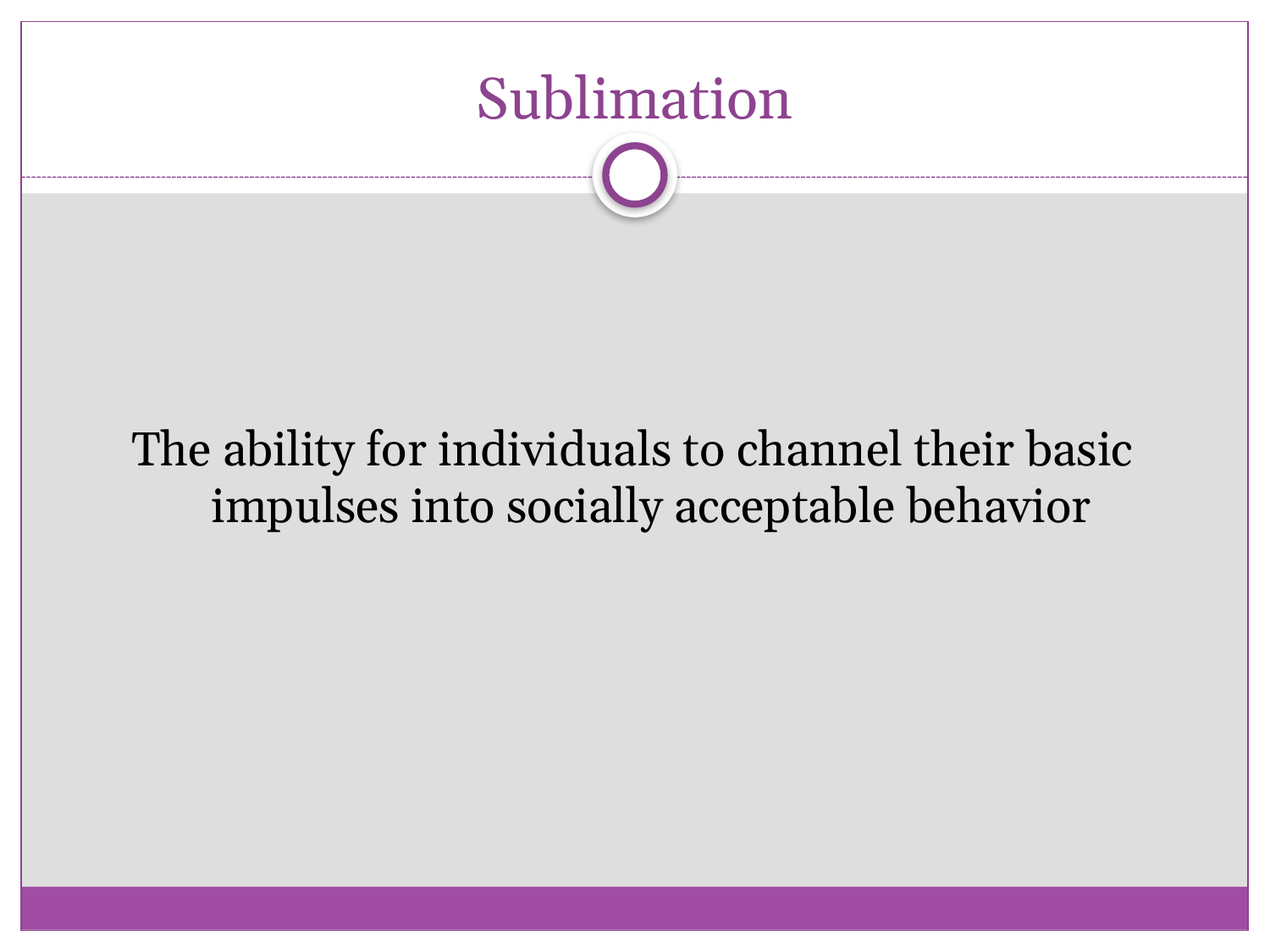

# Sublimation

The ability for individuals to channel their basic impulses into socially acceptable behavior